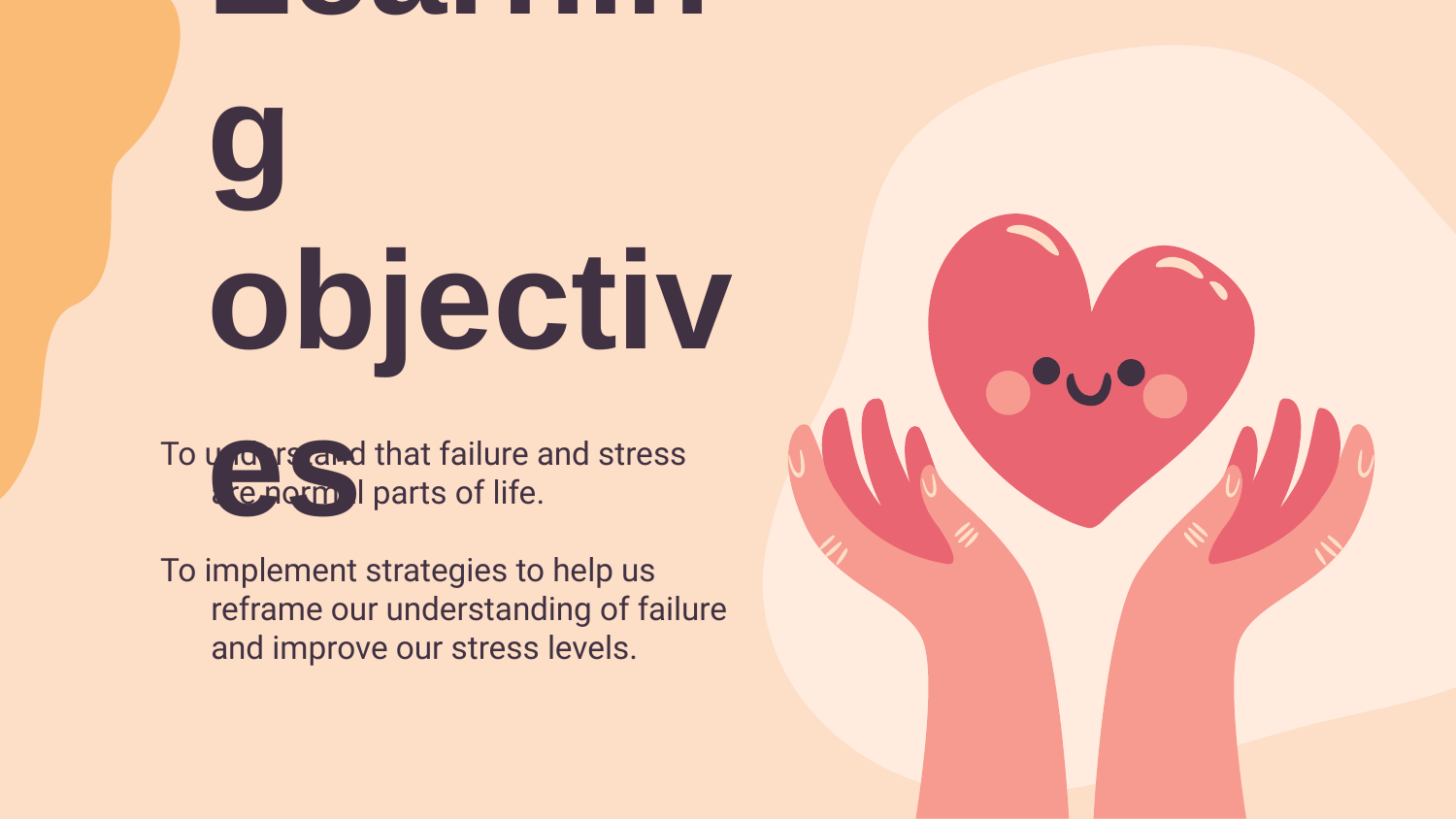

Learning objectives
To understand that failure and stress are normal parts of life.

To implement strategies to help us reframe our understanding of failure and improve our stress levels.